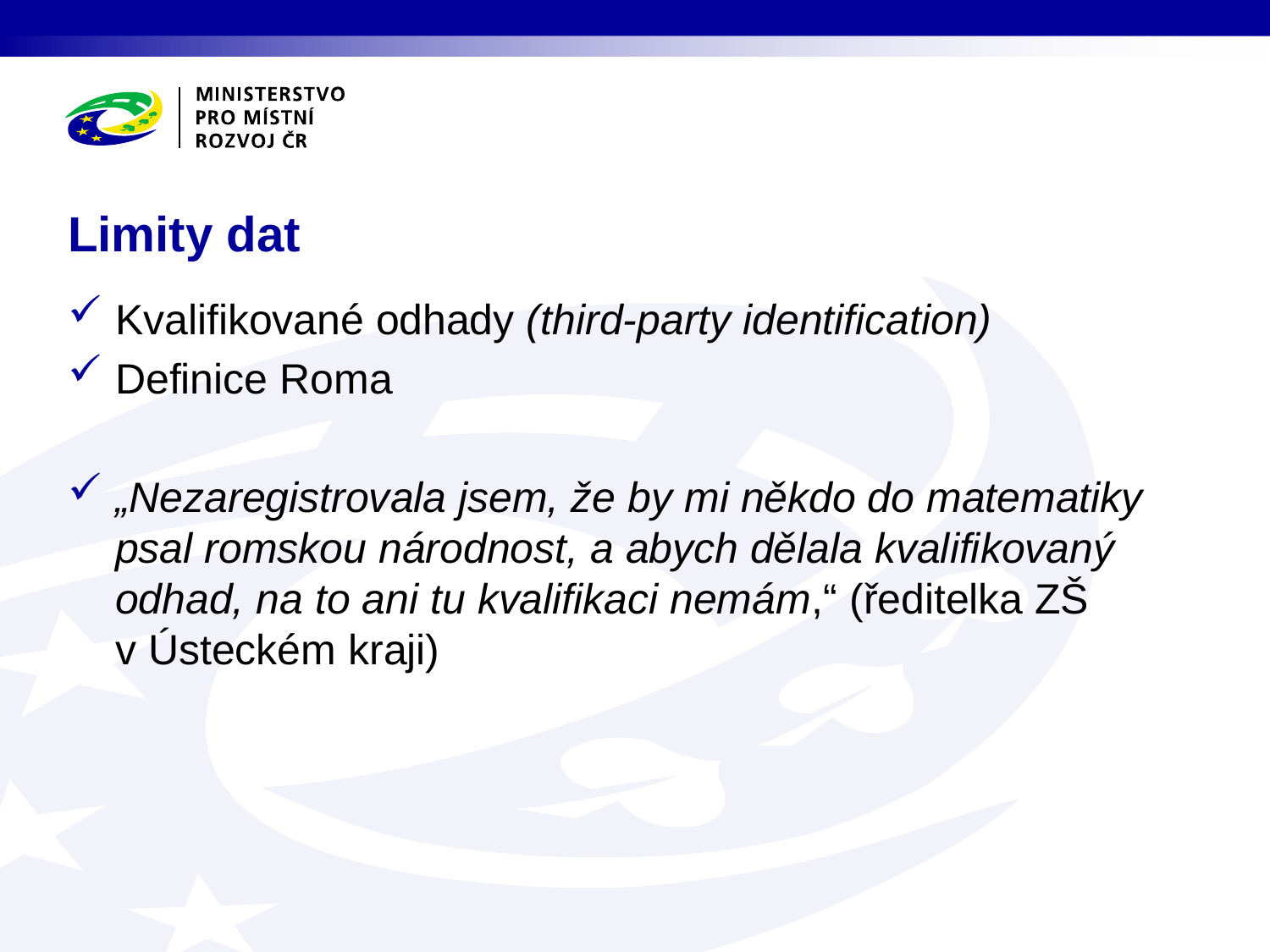

# Limity dat
Kvalifikované odhady (third-party identification)
Definice Roma

„Nezaregistrovala jsem, že by mi někdo do matematiky psal romskou národnost, a abych dělala kvalifikovaný odhad, na to ani tu kvalifikaci nemám,“ (ředitelka ZŠ v Ústeckém kraji)